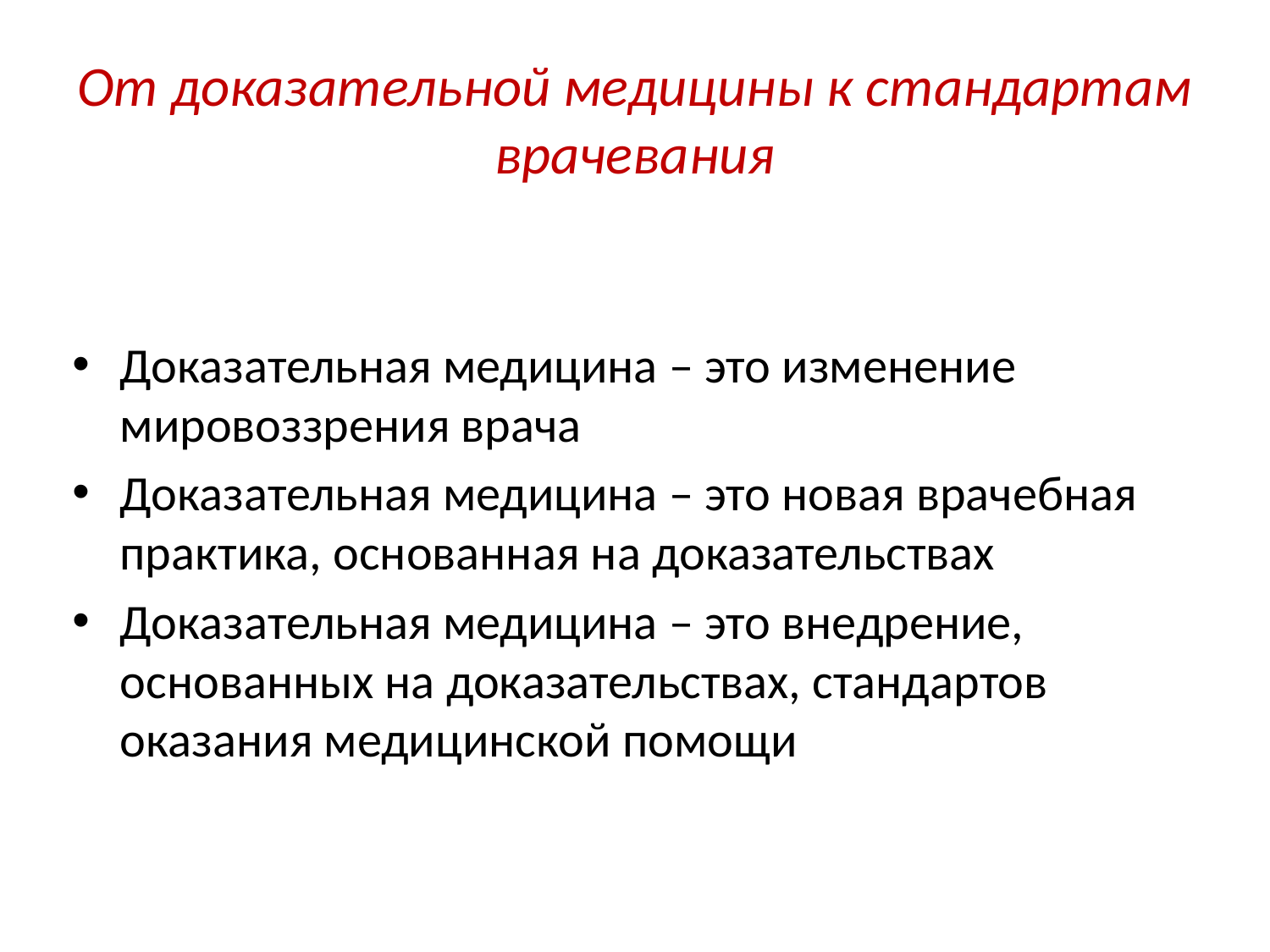

# От доказательной медицины к стандартам врачевания
Доказательная медицина – это изменение мировоззрения врача
Доказательная медицина – это новая врачебная практика, основанная на доказательствах
Доказательная медицина – это внедрение, основанных на доказательствах, стандартов оказания медицинской помощи